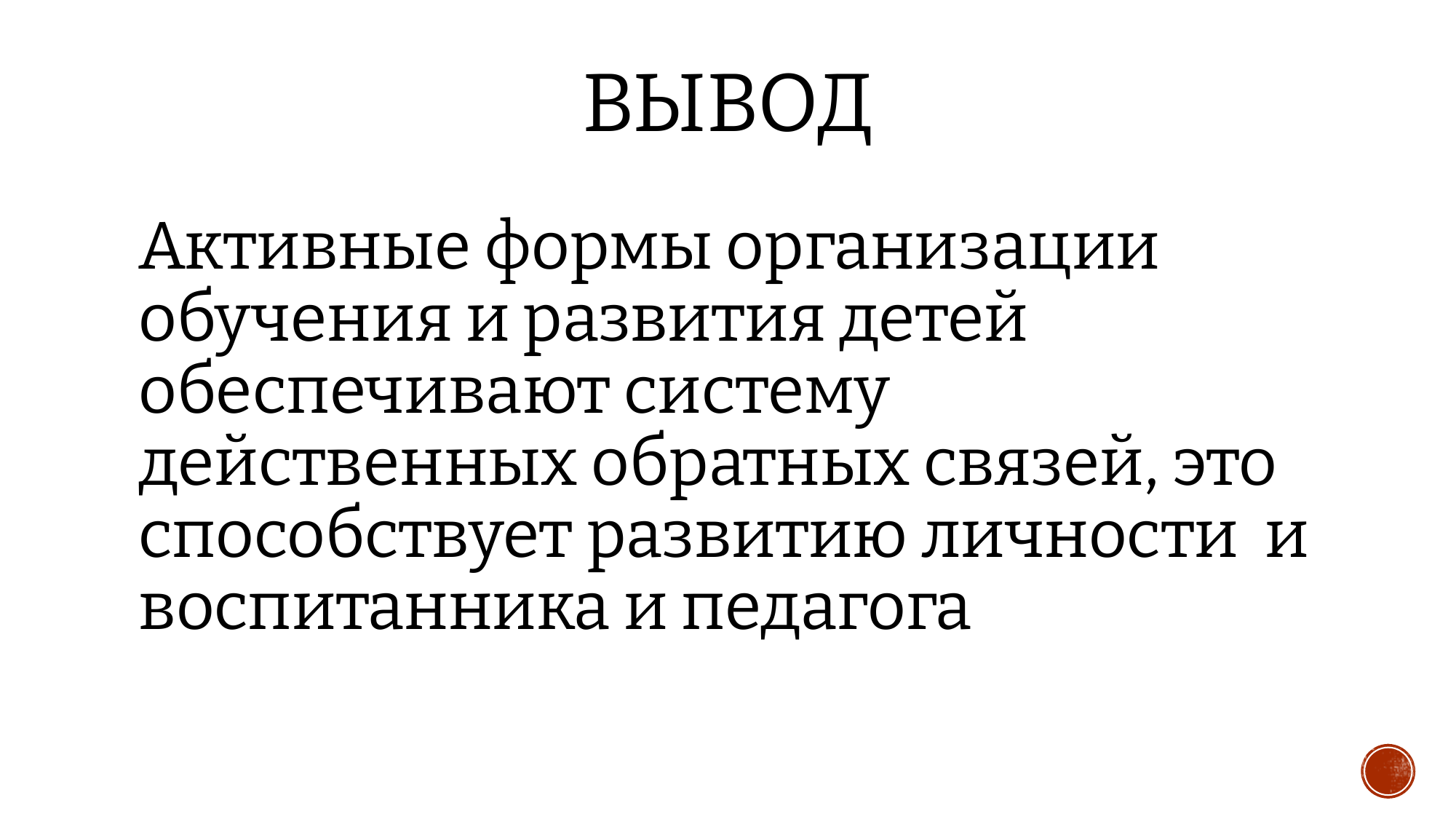

# Вывод
Активные формы организации обучения и развития детей обеспечивают систему действенных обратных связей, это способствует развитию личности  и воспитанника и педагога